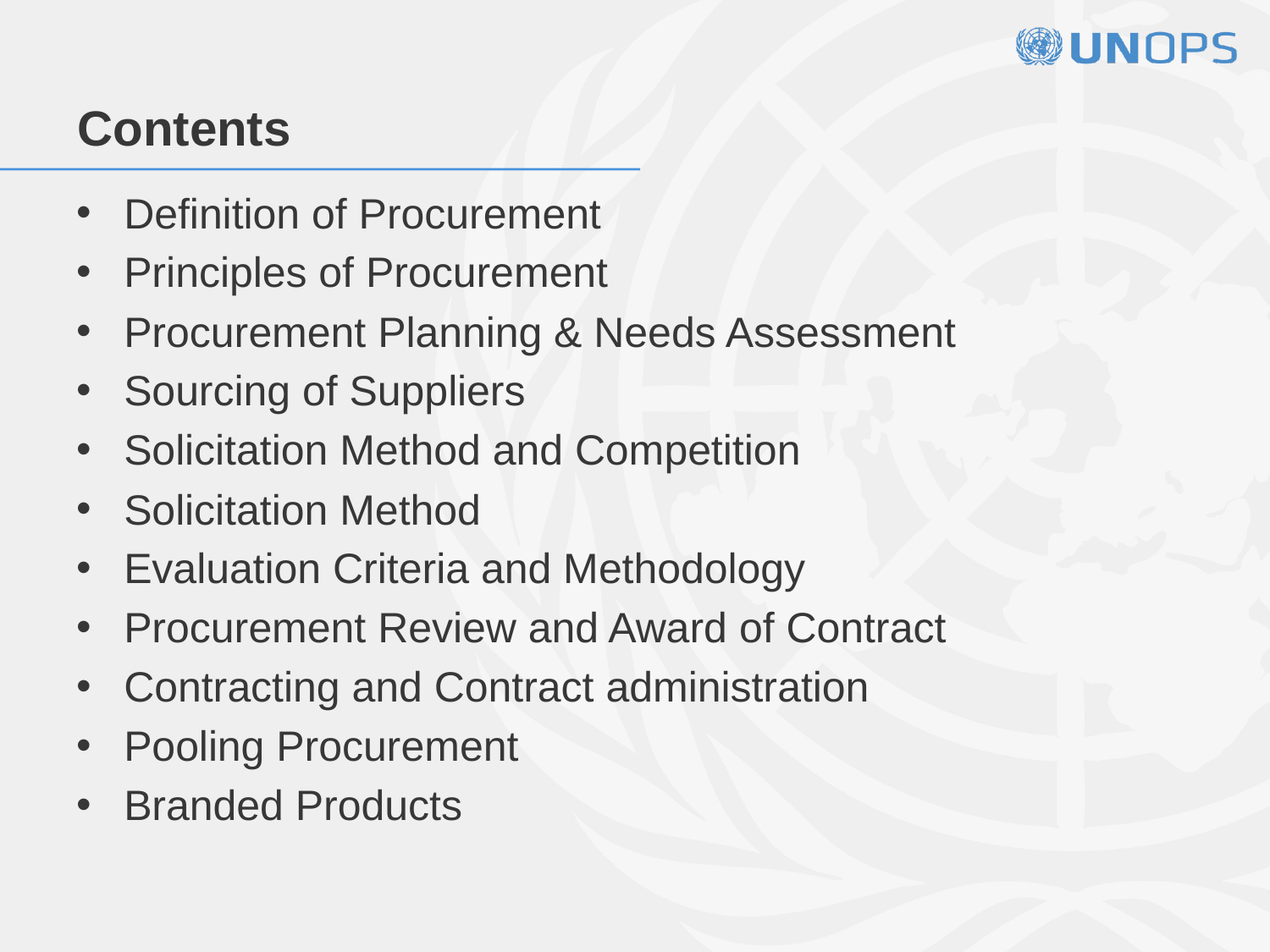

# Contents
Definition of Procurement
Principles of Procurement
Procurement Planning & Needs Assessment
Sourcing of Suppliers
Solicitation Method and Competition
Solicitation Method
Evaluation Criteria and Methodology
Procurement Review and Award of Contract
Contracting and Contract administration
Pooling Procurement
Branded Products